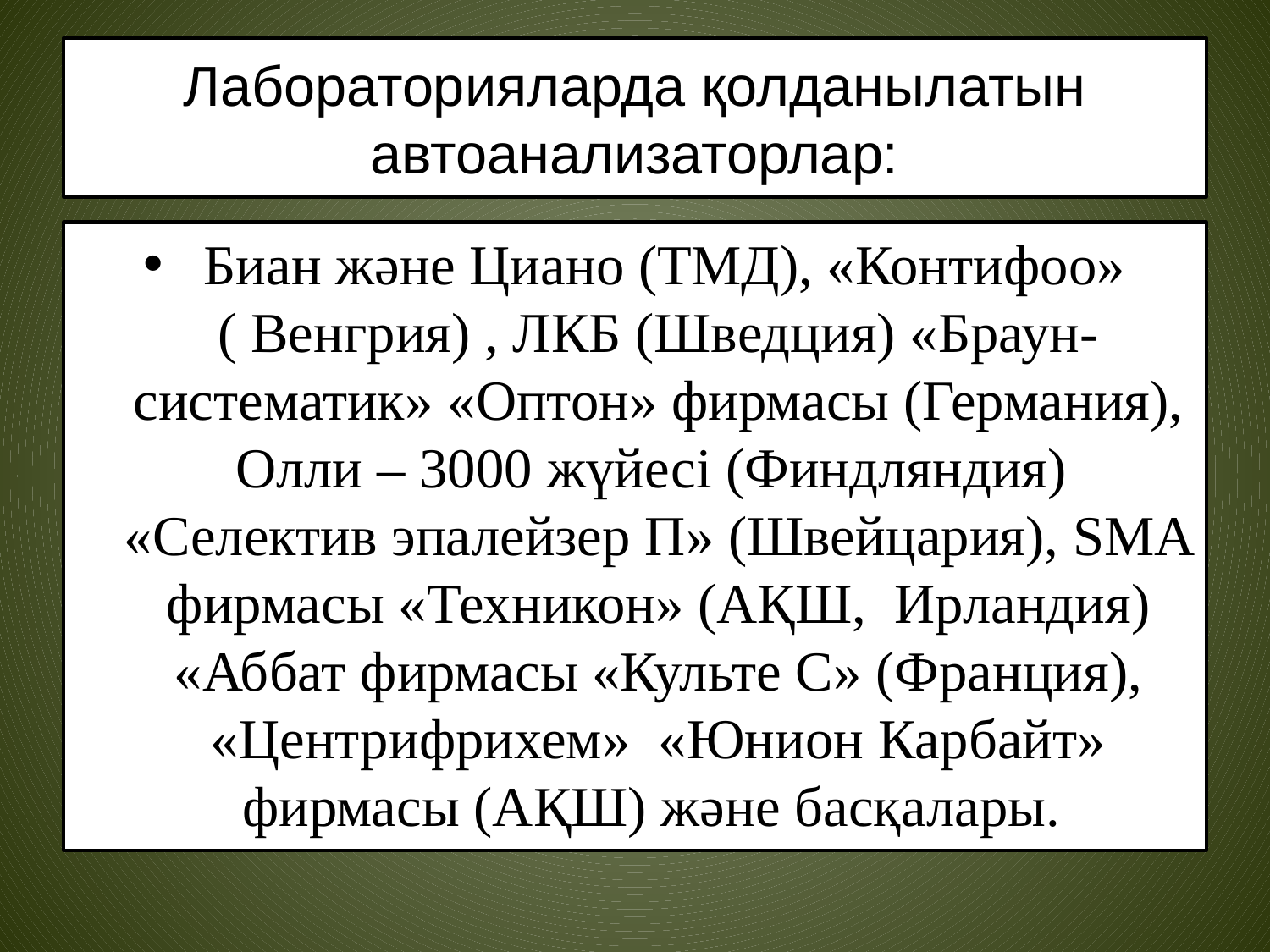

# Лабораторияларда қолданылатын автоанализаторлар:
 Биан және Циано (ТМД), «Контифоо» ( Венгрия) , ЛКБ (Шведция) «Браун-систематик» «Оптон» фирмасы (Германия), Олли – 3000 жүйесі (Финдляндия)  «Селектив эпалейзер П» (Швейцария), SMA фирмасы «Техникон» (АҚШ,  Ирландия) «Аббат фирмасы «Культе С» (Франция), «Центрифрихем»  «Юнион Карбайт» фирмасы (АҚШ) және басқалары.